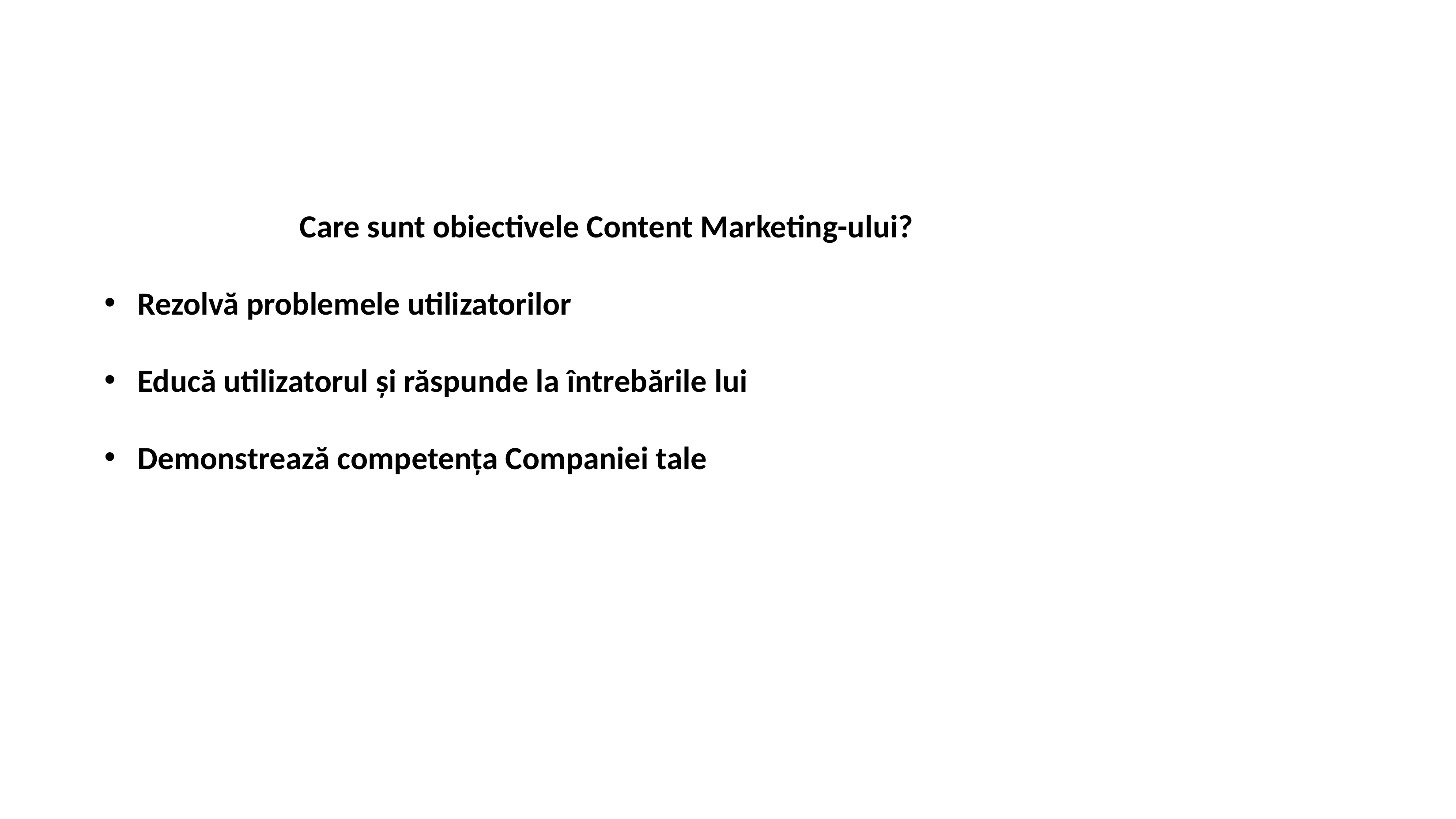

Care sunt obiectivele Content Marketing-ului?

Rezolvă problemele utilizatorilor

Educă utilizatorul și răspunde la întrebările lui

Demonstrează competența Companiei tale